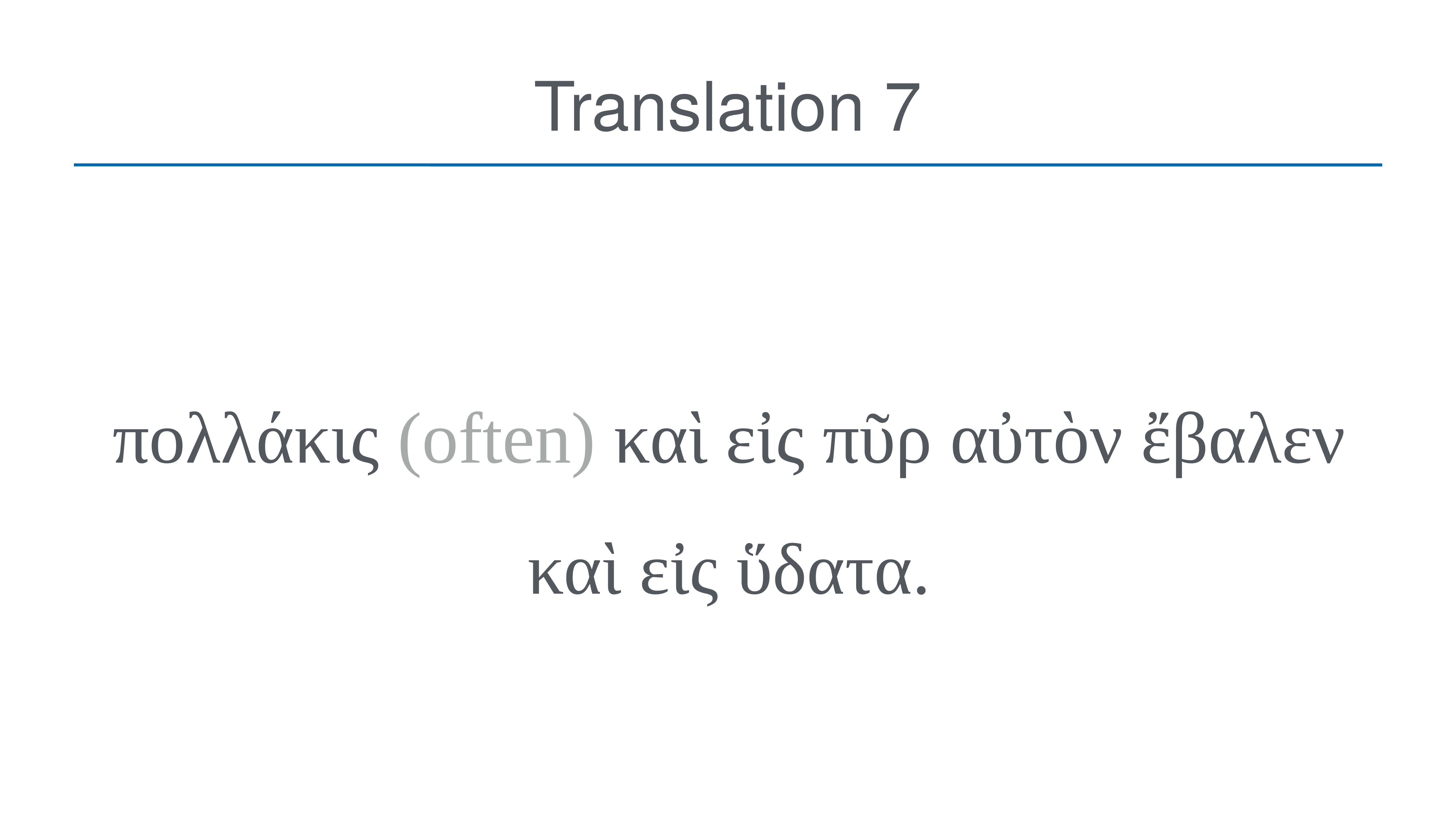

# Translation 7
πολλάκις (often) καὶ εἰς πῦρ αὐτὸν ἔβαλεν καὶ εἰς ὕδατα.